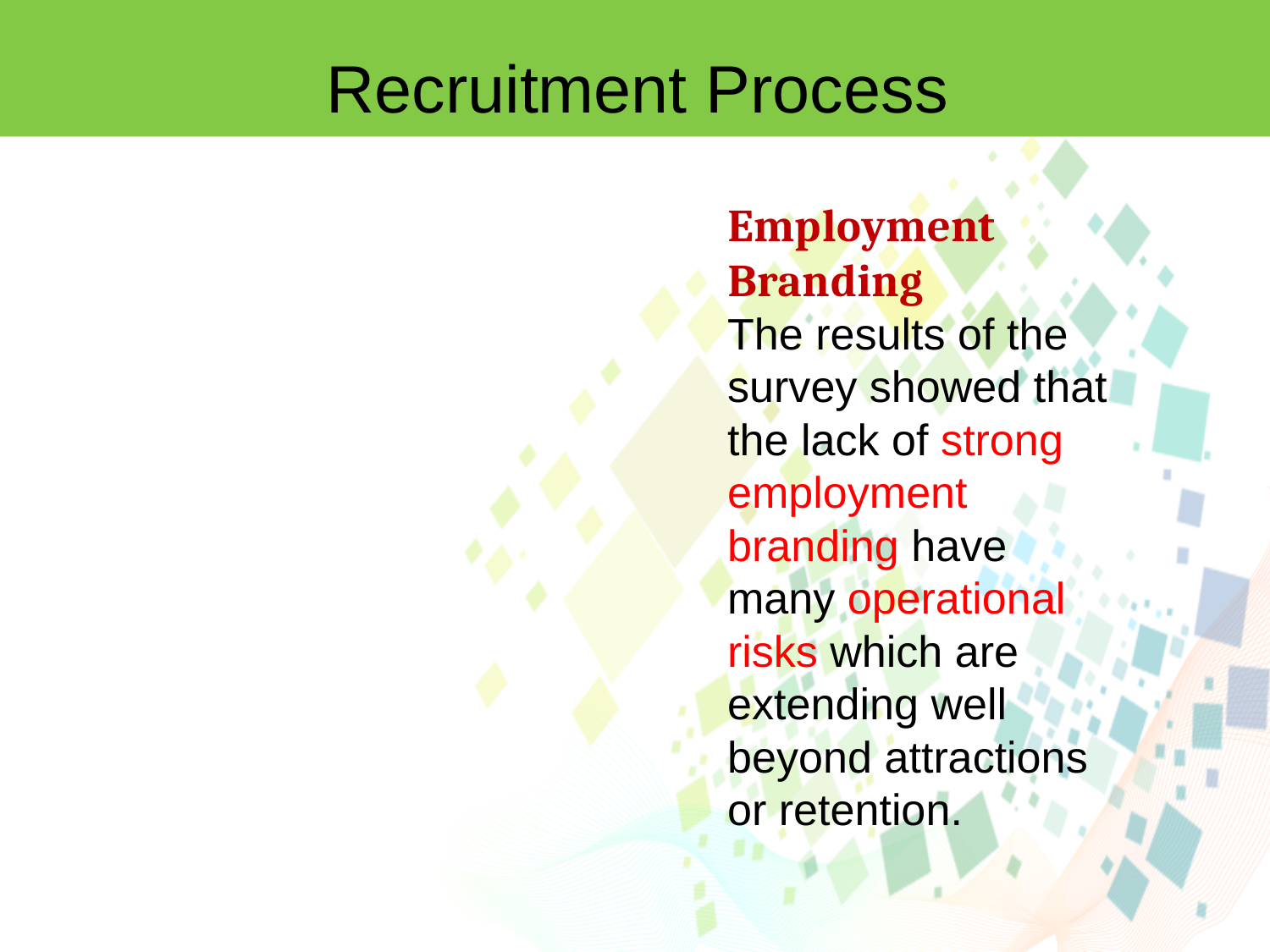

Recruitment Process
Employment Branding
The results of the survey showed that the lack of strong employment branding have many operational risks which are extending well beyond attractions  or retention.